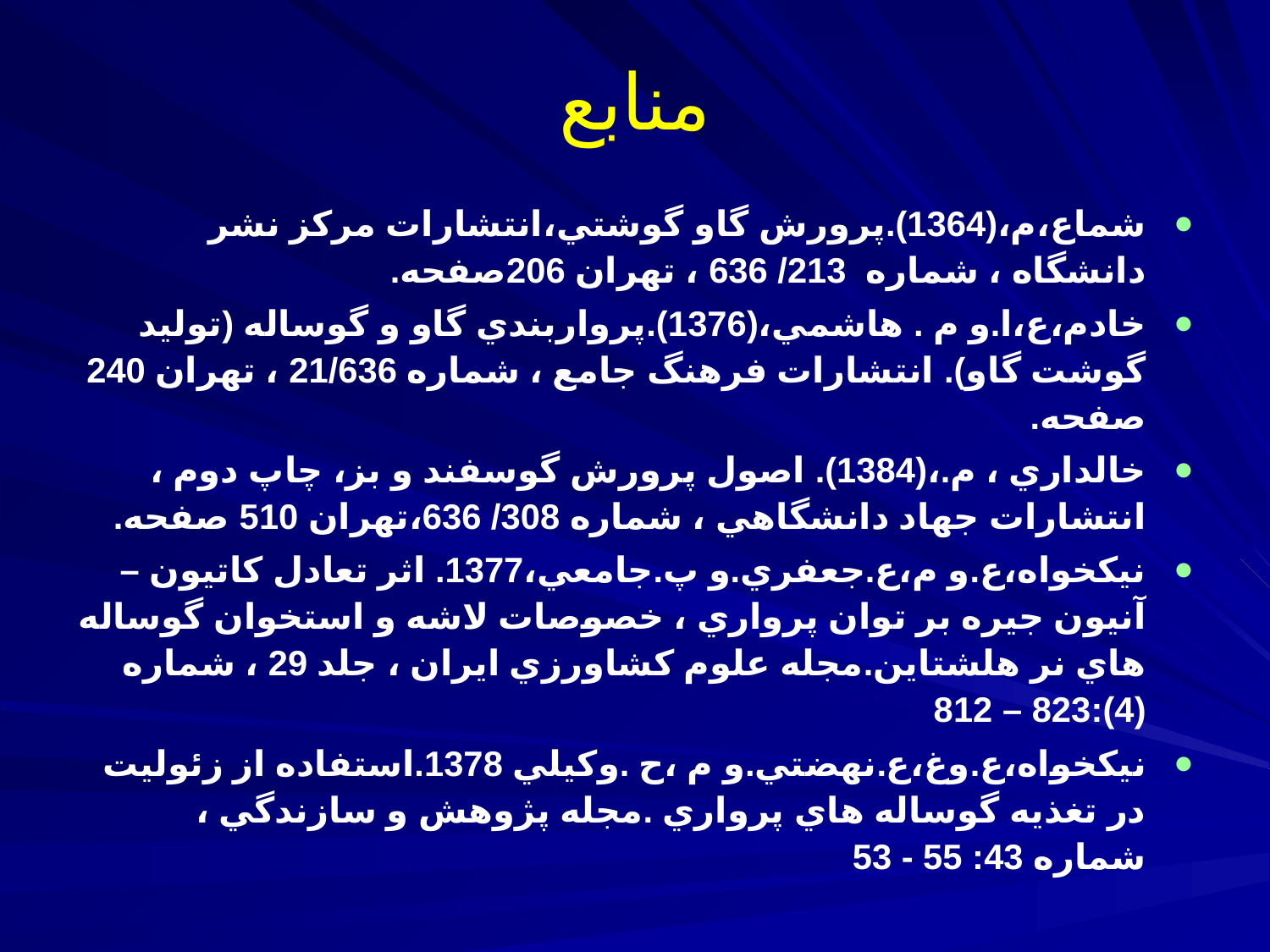

# منابع
شماع،م،(1364).پرورش گاو گوشتي،انتشارات مركز نشر دانشگاه ، شماره  213/ 636 ، تهران 206صفحه.
خادم،ع،ا.و م . هاشمي،(1376).پرواربندي گاو و گوساله (توليد گوشت گاو). انتشارات فرهنگ جامع ، شماره 21/636 ، تهران 240 صفحه.
خالداري ، م.،(1384). اصول پرورش گوسفند و بز، چاپ دوم ، انتشارات جهاد دانشگاهي ، شماره 308/ 636،تهران 510 صفحه.
نيكخواه،ع.و م،ع.جعفري.و پ.جامعي،1377. اثر تعادل كاتيون – آنيون جيره بر توان پرواري ، خصوصات لاشه و استخوان گوساله هاي نر هلشتاين.مجله علوم كشاورزي ايران ، جلد 29 ، شماره (4):823 – 812
نيكخواه،ع.وغ،ع.نهضتي.و م ،ح .وكيلي 1378.استفاده از زئوليت در تغذيه گوساله هاي پرواري .مجله پژوهش و سازندگي ، شماره 43: 55 - 53